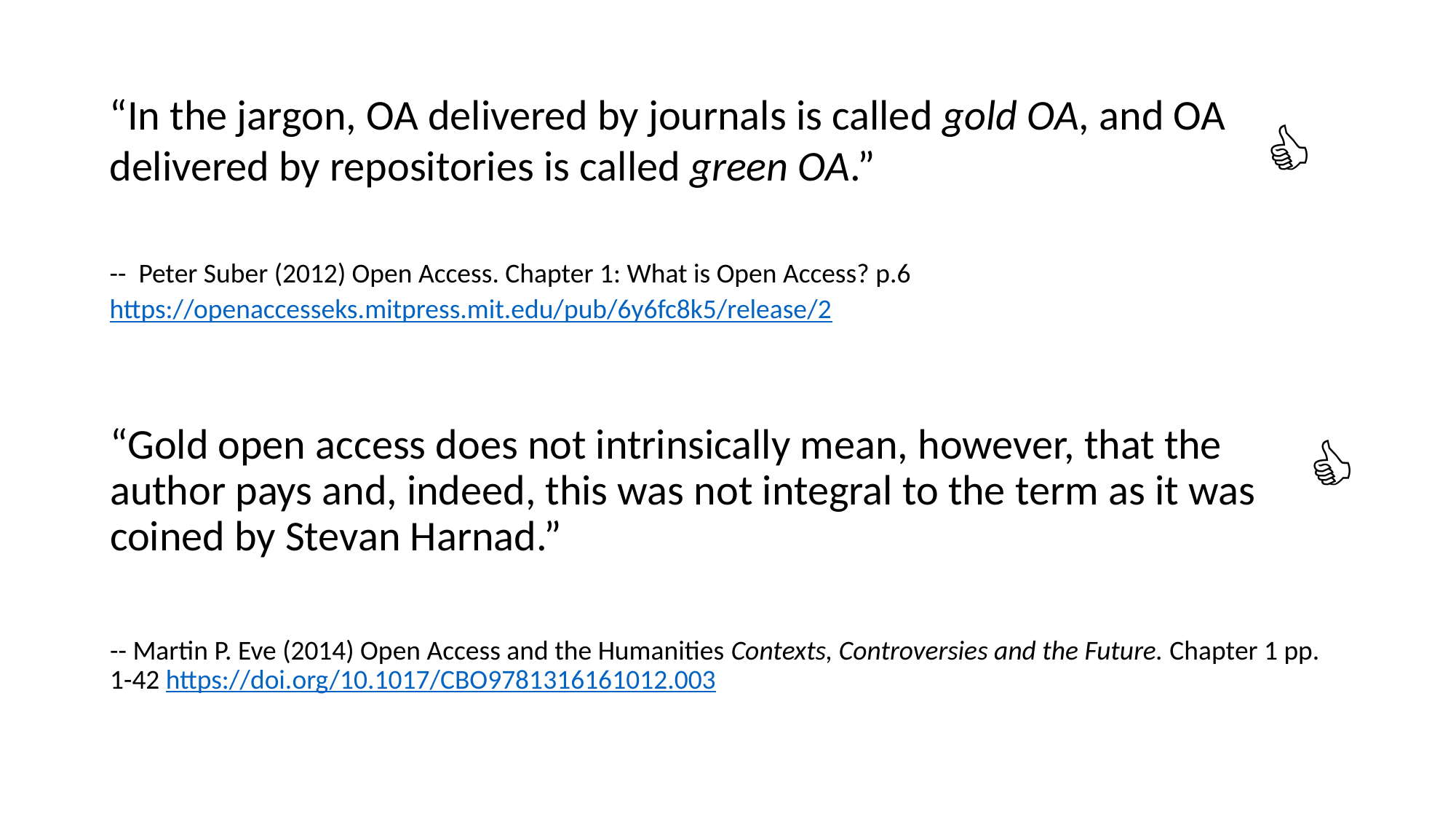

“In the jargon, OA delivered by journals is called gold OA, and OA delivered by repositories is called green OA.”
--  Peter Suber (2012) Open Access. Chapter 1: What is Open Access? p.6 https://openaccesseks.mitpress.mit.edu/pub/6y6fc8k5/release/2

👍
👍
“Gold open access does not intrinsically mean, however, that the author pays and, indeed, this was not integral to the term as it was coined by Stevan Harnad.”

-- Martin P. Eve (2014) Open Access and the Humanities Contexts, Controversies and the Future. Chapter 1 pp. 1-42 https://doi.org/10.1017/CBO9781316161012.003